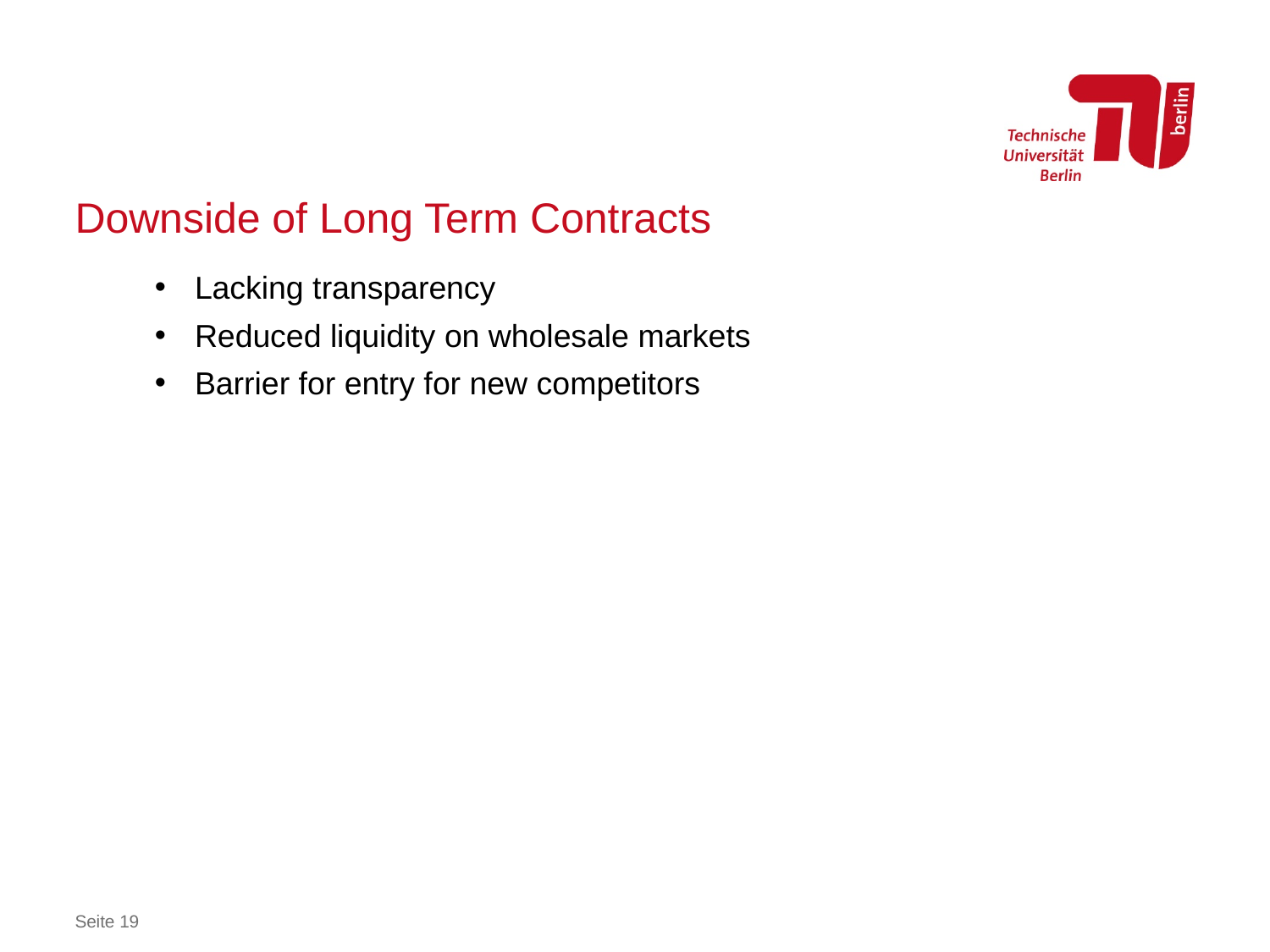

# Downside of Long Term Contracts
Lacking transparency
Reduced liquidity on wholesale markets
Barrier for entry for new competitors

Seite 19